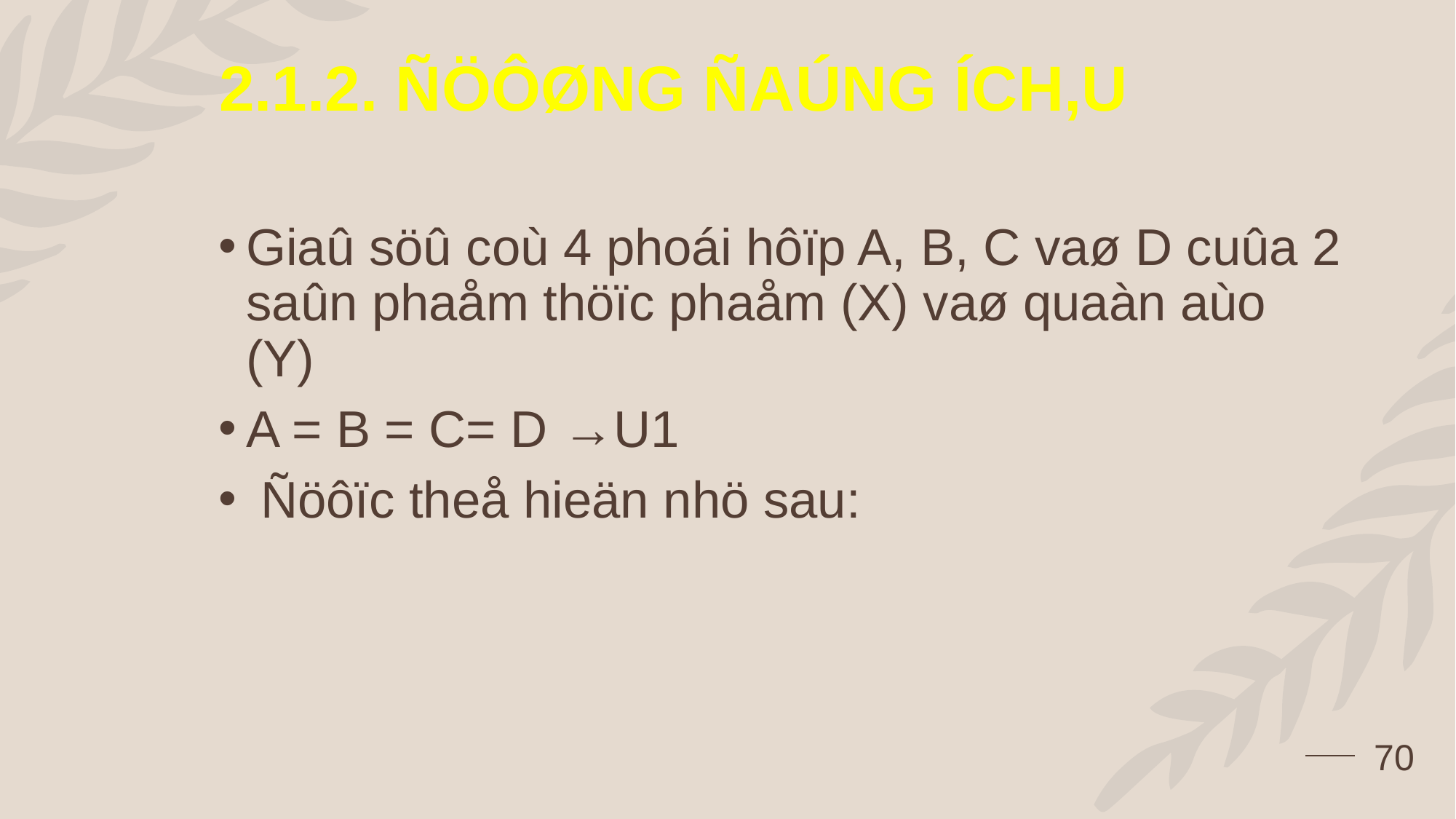

# 2.1.2. ÑÖÔØNG ÑAÚNG ÍCH,U
Giaû söû coù 4 phoái hôïp A, B, C vaø D cuûa 2 saûn phaåm thöïc phaåm (X) vaø quaàn aùo (Y)
A = B = C= D →U1
 Ñöôïc theå hieän nhö sau:
70